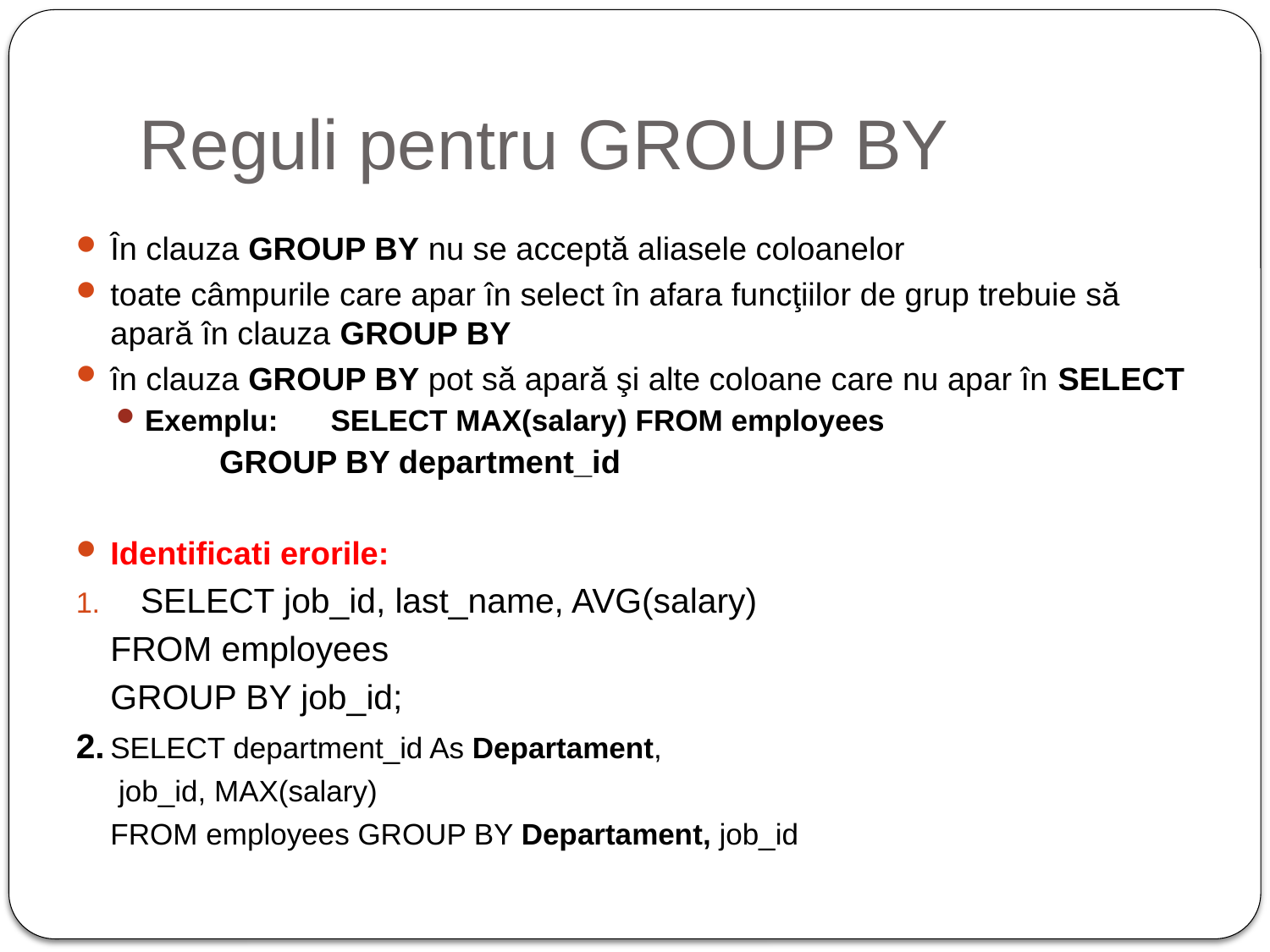

# Reguli pentru GROUP BY
În clauza GROUP BY nu se acceptă aliasele coloanelor
toate câmpurile care apar în select în afara funcţiilor de grup trebuie să apară în clauza GROUP BY
în clauza GROUP BY pot să apară şi alte coloane care nu apar în SELECT
Exemplu:	 SELECT MAX(salary) FROM employees
GROUP BY department_id

Identificati erorile:
SELECT job_id, last_name, AVG(salary)
	FROM employees
	GROUP BY job_id;
2.	SELECT department_id As Departament,
	 job_id, MAX(salary)
	FROM employees GROUP BY Departament, job_id